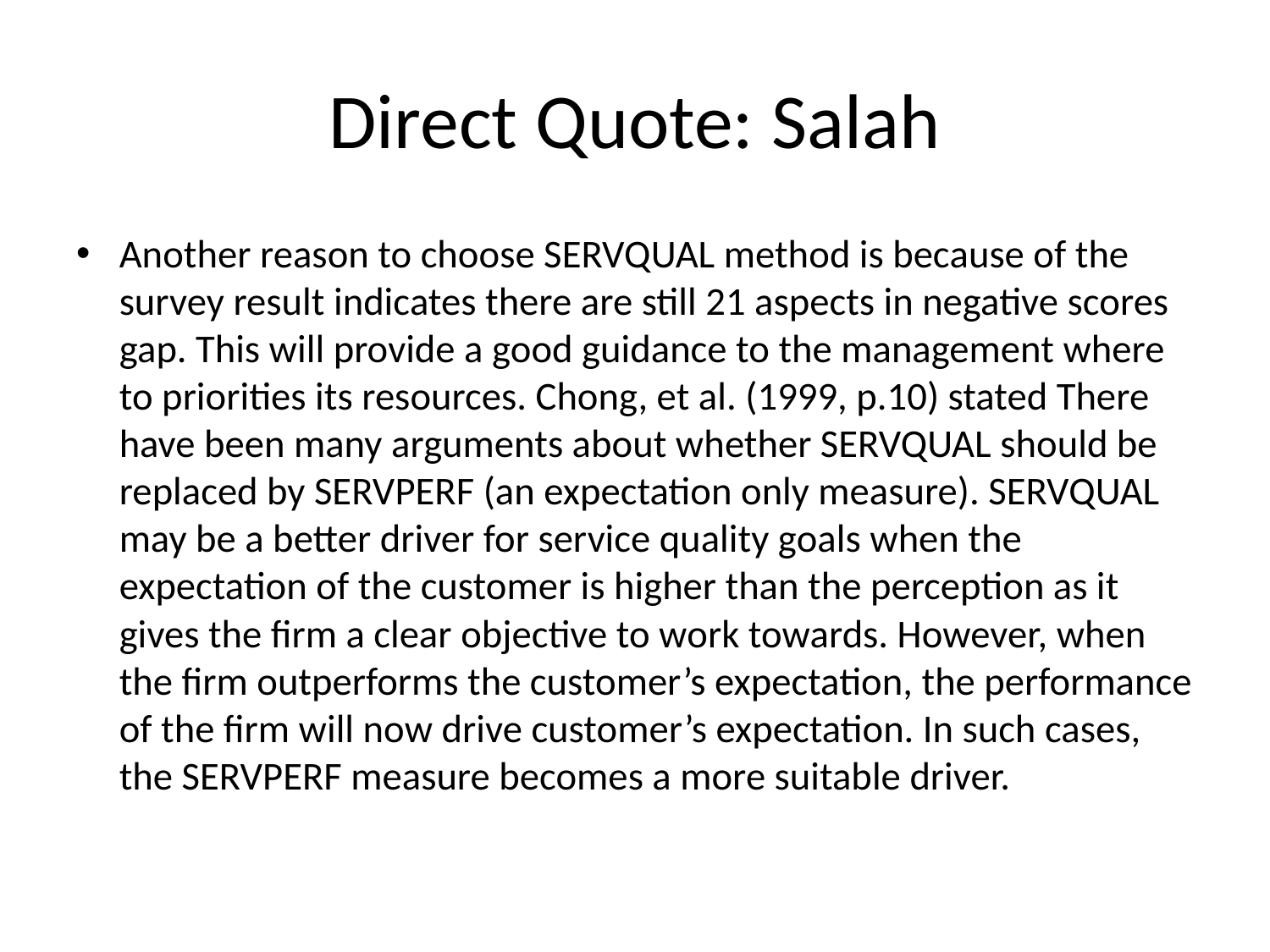

# Direct Quote: Salah
Another reason to choose SERVQUAL method is because of the survey result indicates there are still 21 aspects in negative scores gap. This will provide a good guidance to the management where to priorities its resources. Chong, et al. (1999, p.10) stated There have been many arguments about whether SERVQUAL should be replaced by SERVPERF (an expectation only measure). SERVQUAL may be a better driver for service quality goals when the expectation of the customer is higher than the perception as it gives the firm a clear objective to work towards. However, when the firm outperforms the customer’s expectation, the performance of the firm will now drive customer’s expectation. In such cases, the SERVPERF measure becomes a more suitable driver.